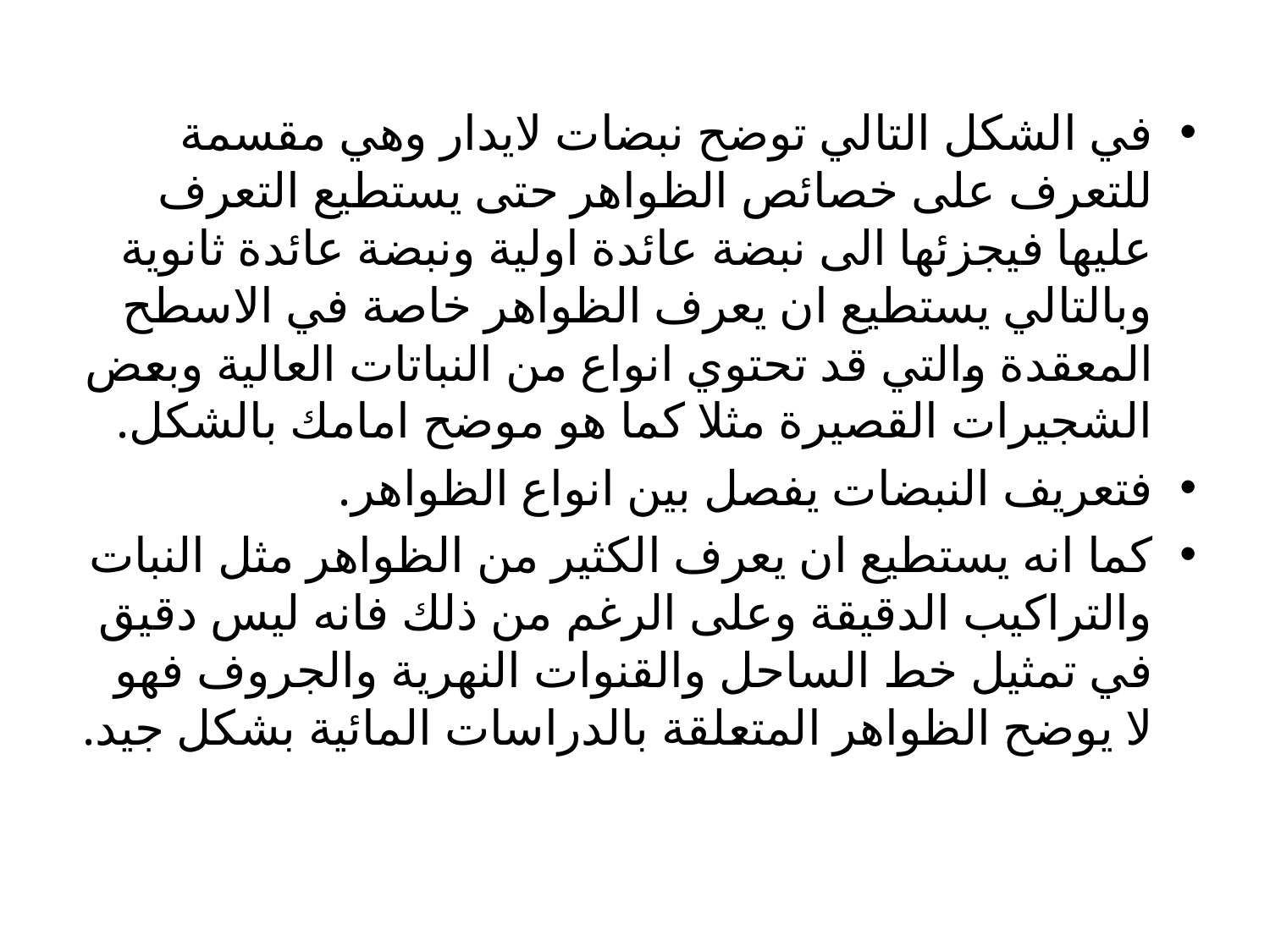

في الشكل التالي توضح نبضات لايدار وهي مقسمة للتعرف على خصائص الظواهر حتى يستطيع التعرف عليها فيجزئها الى نبضة عائدة اولية ونبضة عائدة ثانوية وبالتالي يستطيع ان يعرف الظواهر خاصة في الاسطح المعقدة والتي قد تحتوي انواع من النباتات العالية وبعض الشجيرات القصيرة مثلا كما هو موضح امامك بالشكل.
فتعريف النبضات يفصل بين انواع الظواهر.
كما انه يستطيع ان يعرف الكثير من الظواهر مثل النبات والتراكيب الدقيقة وعلى الرغم من ذلك فانه ليس دقيق في تمثيل خط الساحل والقنوات النهرية والجروف فهو لا يوضح الظواهر المتعلقة بالدراسات المائية بشكل جيد.